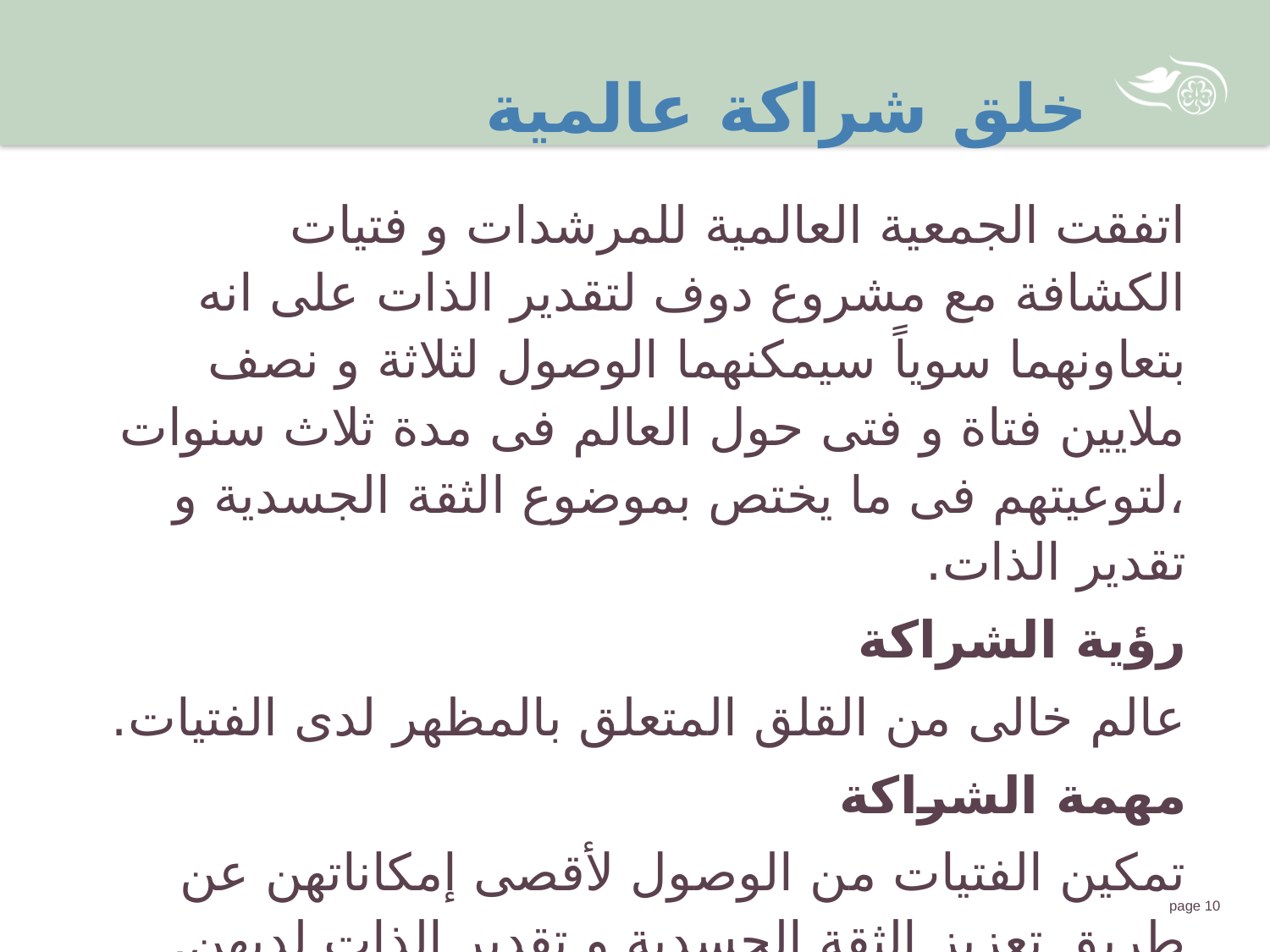

# خلق شراكة عالمية
اتفقت الجمعية العالمية للمرشدات و فتيات الكشافة مع مشروع دوف لتقدير الذات على انه بتعاونهما سوياً سيمكنهما الوصول لثلاثة و نصف ملايين فتاة و فتى حول العالم فى مدة ثلاث سنوات ،لتوعيتهم فى ما يختص بموضوع الثقة الجسدية و تقدير الذات.
رؤية الشراكة
عالم خالى من القلق المتعلق بالمظهر لدى الفتيات.
مهمة الشراكة
تمكين الفتيات من الوصول لأقصى إمكاناتهن عن طريق تعزيز الثقة الجسدية و تقدير الذات لديهن.